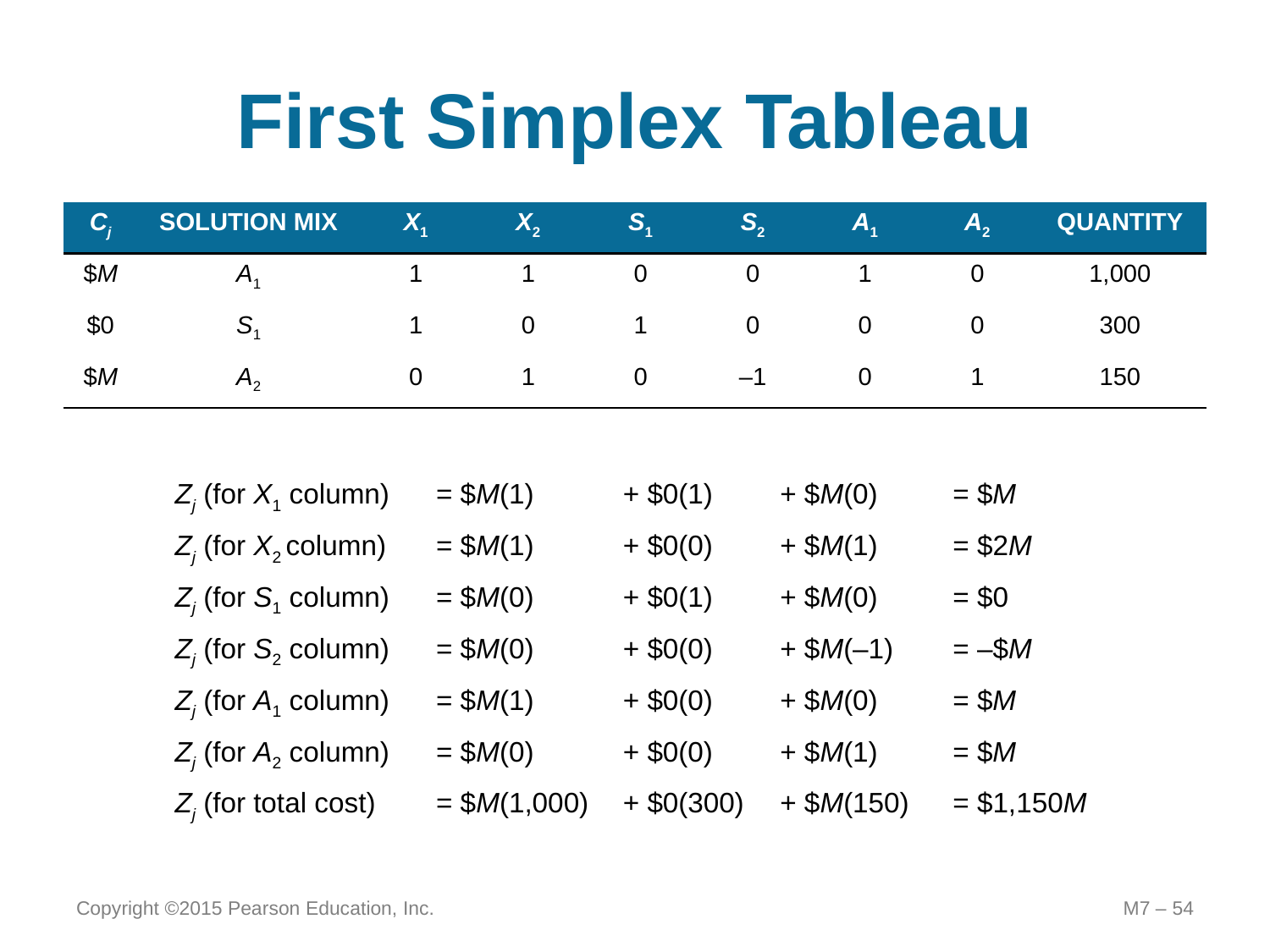

# First Simplex Tableau
| Cj | SOLUTION MIX | X1 | X2 | S1 | S2 | A1 | A2 | QUANTITY |
| --- | --- | --- | --- | --- | --- | --- | --- | --- |
| $M | A1 | 1 | 1 | 0 | 0 | 1 | 0 | 1,000 |
| $0 | S1 | 1 | 0 | 1 | 0 | 0 | 0 | 300 |
| $M | A2 | 0 | 1 | 0 | –1 | 0 | 1 | 150 |
| Zj (for X1 column) | = $M(1) | + $0(1) | + $M(0) | = $M |
| --- | --- | --- | --- | --- |
| Zj (for X2 column) | = $M(1) | + $0(0) | + $M(1) | = $2M |
| Zj (for S1 column) | = $M(0) | + $0(1) | + $M(0) | = $0 |
| Zj (for S2 column) | = $M(0) | + $0(0) | + $M(–1) | = –$M |
| Zj (for A1 column) | = $M(1) | + $0(0) | + $M(0) | = $M |
| Zj (for A2 column) | = $M(0) | + $0(0) | + $M(1) | = $M |
| Zj (for total cost) | = $M(1,000) | + $0(300) | + $M(150) | = $1,150M |
Copyright ©2015 Pearson Education, Inc.
M7 – 54